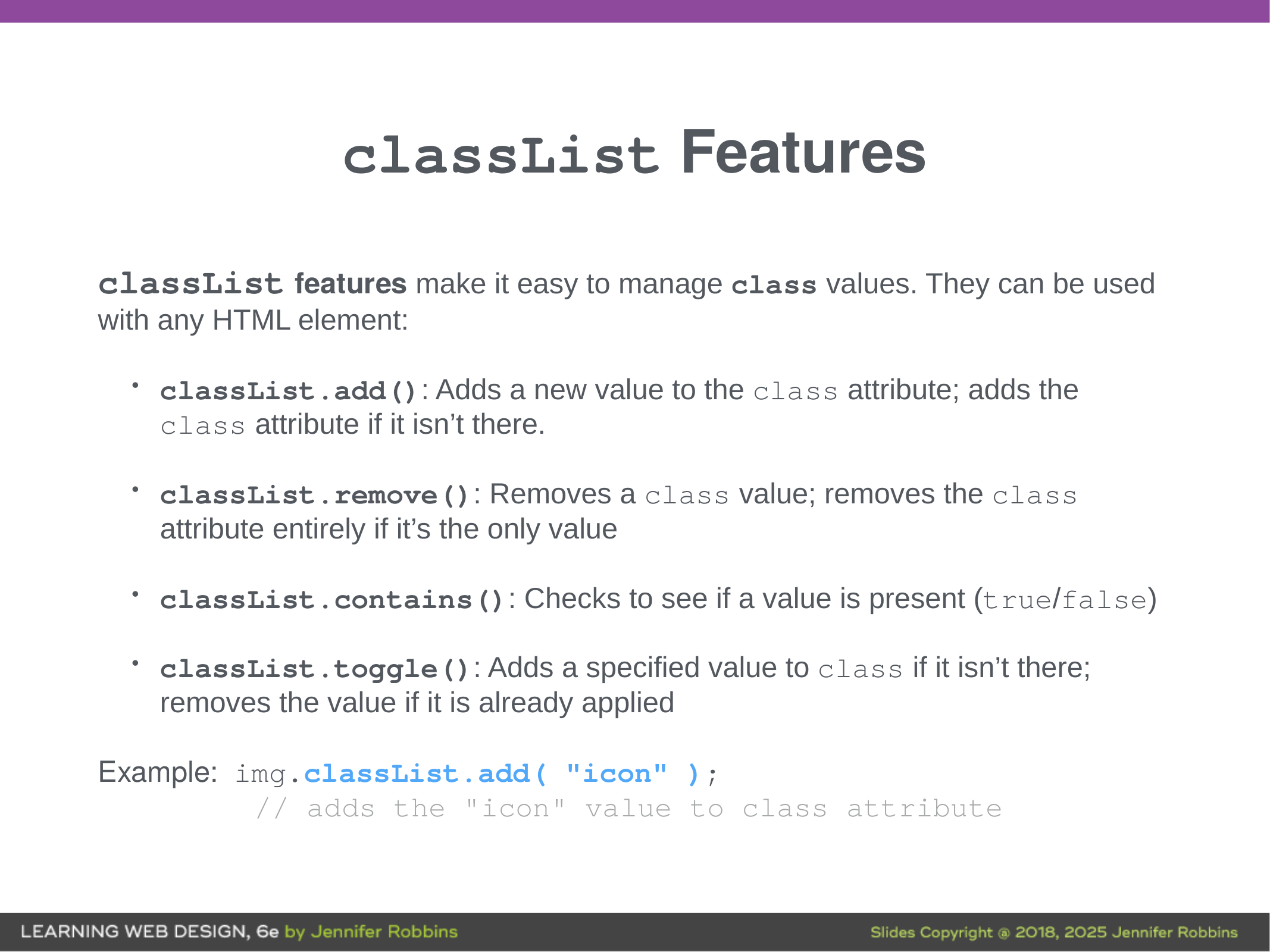

# classList Features
classList features make it easy to manage class values. They can be used with any HTML element:
classList.add(): Adds a new value to the class attribute; adds the class attribute if it isn’t there.
classList.remove(): Removes a class value; removes the class attribute entirely if it’s the only value
classList.contains(): Checks to see if a value is present (true/false)
classList.toggle(): Adds a specified value to class if it isn’t there; removes the value if it is already applied
Example:  img.classList.add( "icon" );
         // adds the "icon" value to class attribute